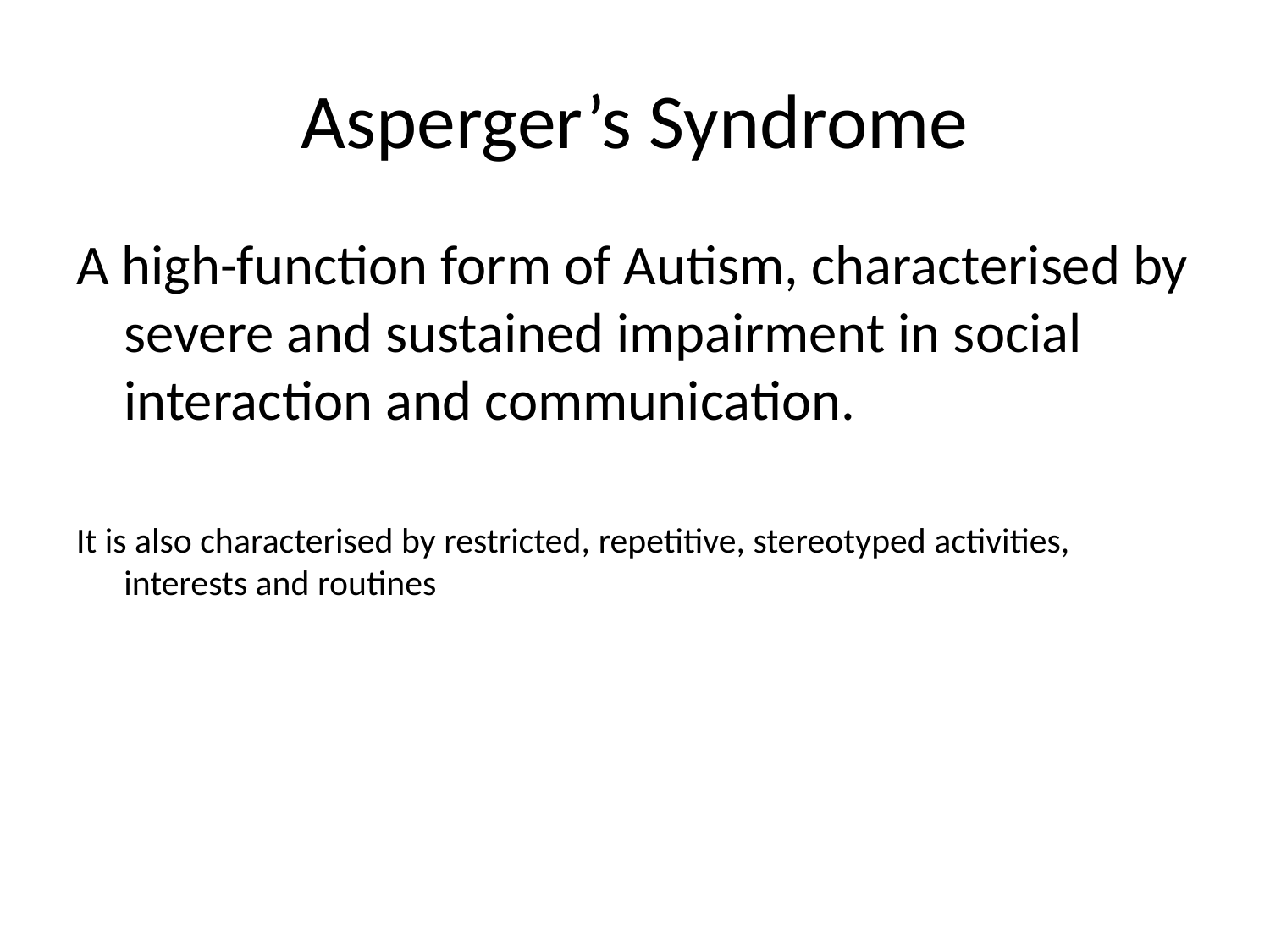

# Asperger’s Syndrome
A high-function form of Autism, characterised by severe and sustained impairment in social interaction and communication.

It is also characterised by restricted, repetitive, stereotyped activities, interests and routines